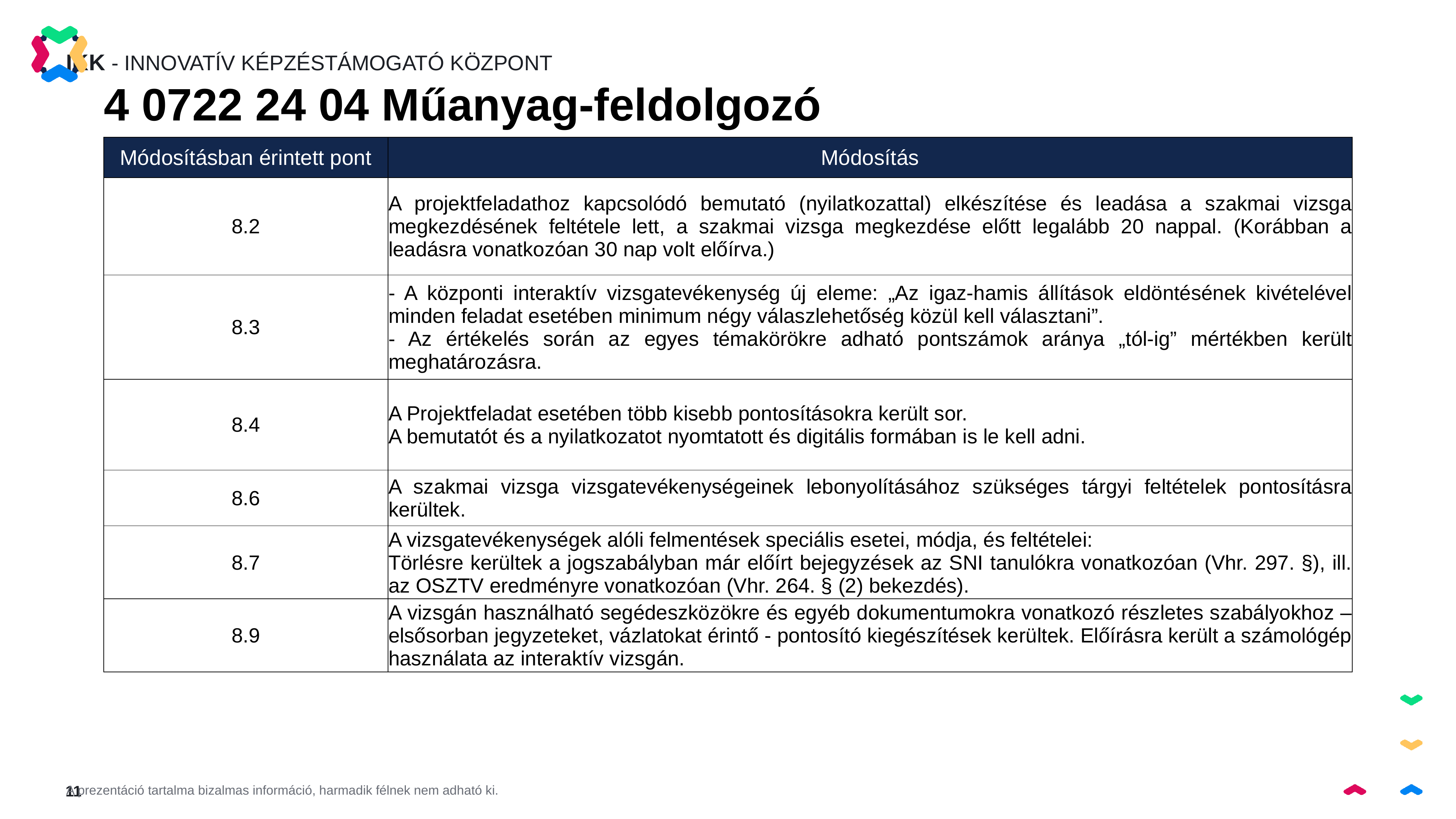

4 0722 24 04 Műanyag-feldolgozó
| Módosításban érintett pont | Módosítás |
| --- | --- |
| 8.2 | A projektfeladathoz kapcsolódó bemutató (nyilatkozattal) elkészítése és leadása a szakmai vizsga megkezdésének feltétele lett, a szakmai vizsga megkezdése előtt legalább 20 nappal. (Korábban a leadásra vonatkozóan 30 nap volt előírva.) |
| 8.3 | - A központi interaktív vizsgatevékenység új eleme: „Az igaz-hamis állítások eldöntésének kivételével minden feladat esetében minimum négy válaszlehetőség közül kell választani”. - Az értékelés során az egyes témakörökre adható pontszámok aránya „tól-ig” mértékben került meghatározásra. |
| 8.4 | A Projektfeladat esetében több kisebb pontosításokra került sor. A bemutatót és a nyilatkozatot nyomtatott és digitális formában is le kell adni. |
| 8.6 | A szakmai vizsga vizsgatevékenységeinek lebonyolításához szükséges tárgyi feltételek pontosításra kerültek. |
| 8.7 | A vizsgatevékenységek alóli felmentések speciális esetei, módja, és feltételei: Törlésre kerültek a jogszabályban már előírt bejegyzések az SNI tanulókra vonatkozóan (Vhr. 297. §), ill. az OSZTV eredményre vonatkozóan (Vhr. 264. § (2) bekezdés). |
| 8.9 | A vizsgán használható segédeszközökre és egyéb dokumentumokra vonatkozó részletes szabályokhoz – elsősorban jegyzeteket, vázlatokat érintő - pontosító kiegészítések kerültek. Előírásra került a számológép használata az interaktív vizsgán. |